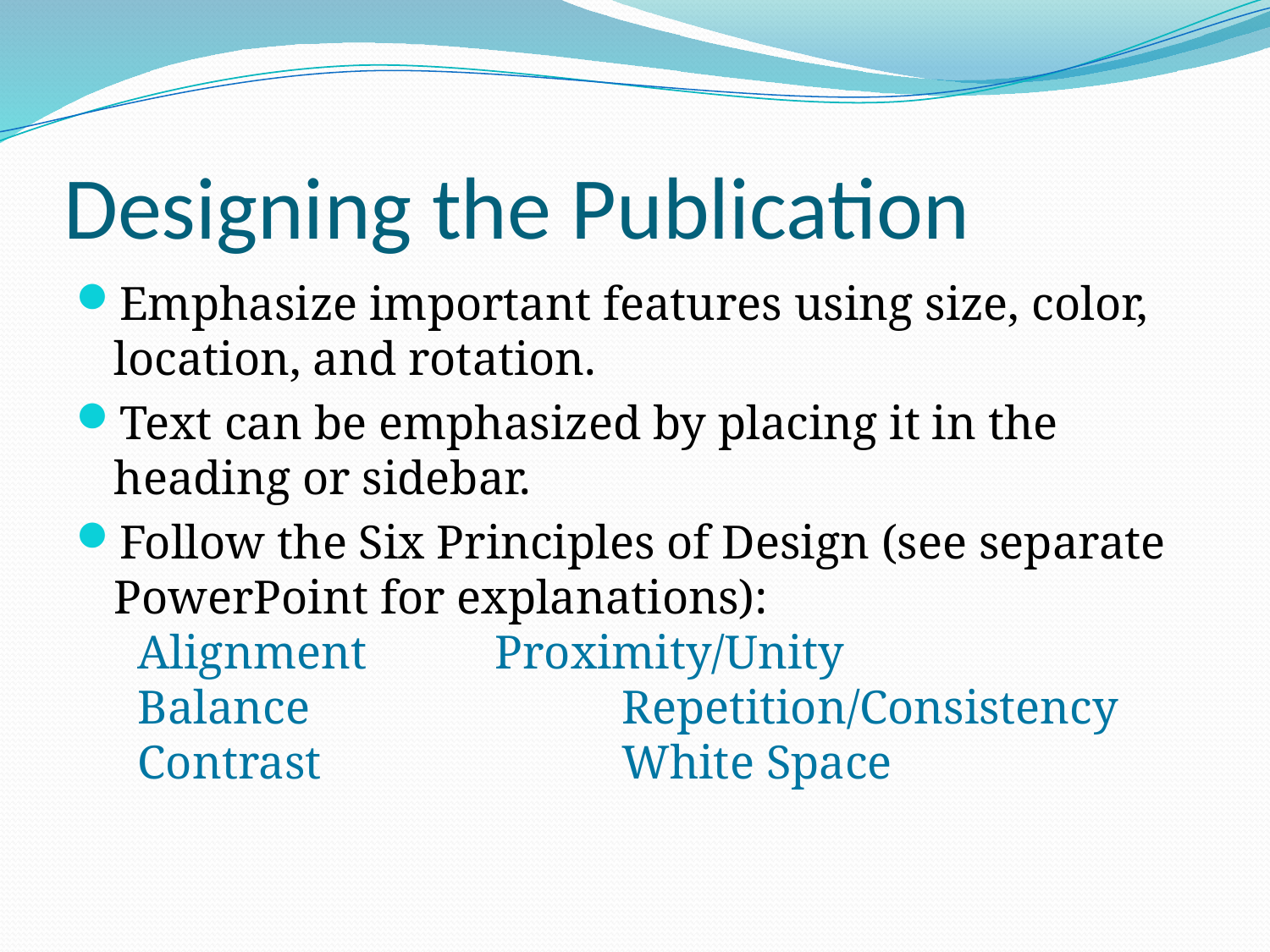

# Designing the Publication
Emphasize important features using size, color, location, and rotation.
Text can be emphasized by placing it in the heading or sidebar.
Follow the Six Principles of Design (see separate PowerPoint for explanations):
  Alignment		Proximity/Unity
  Balance			Repetition/Consistency
  Contrast 			White Space